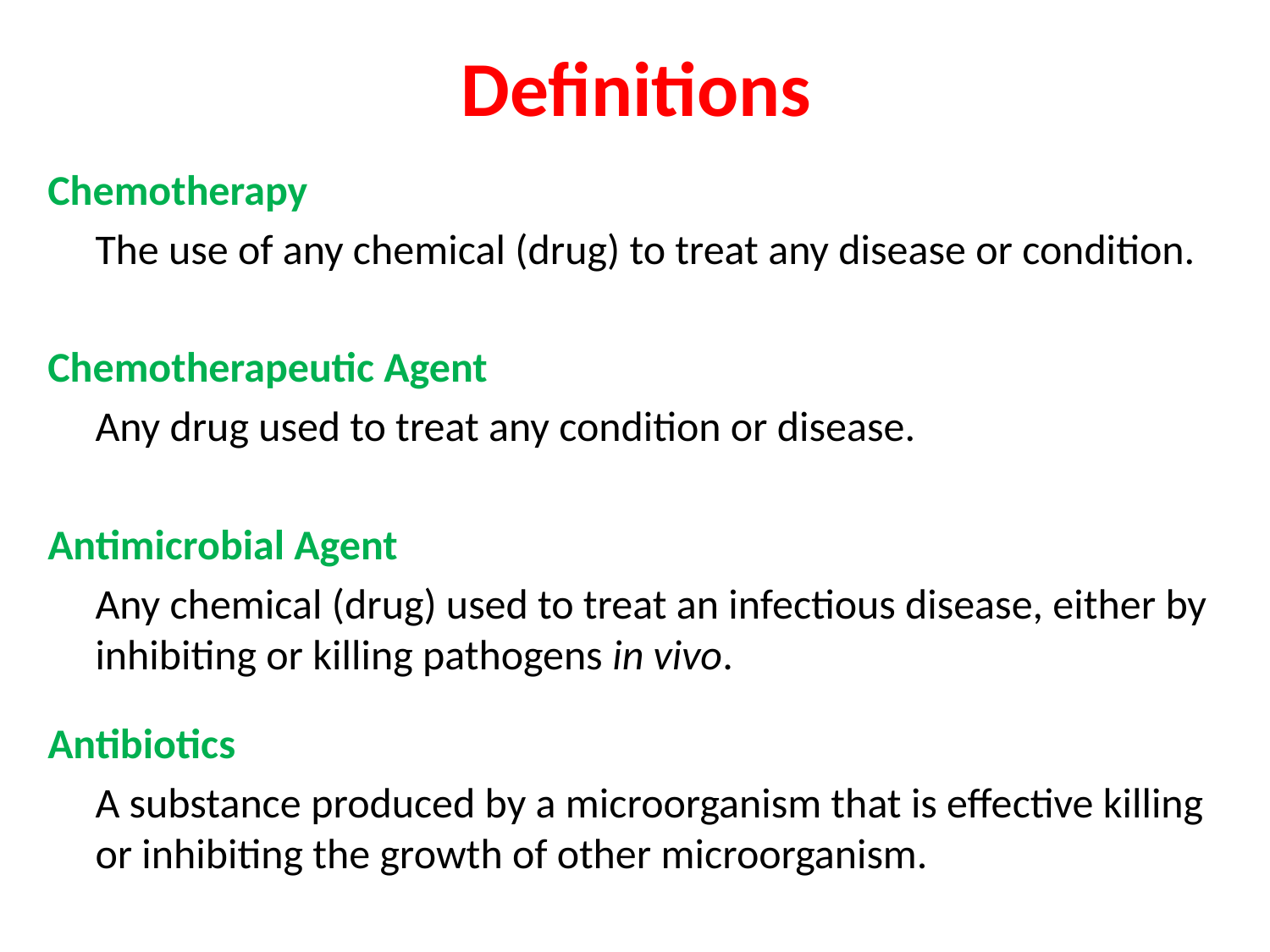

# Definitions
Chemotherapy
     The use of any chemical (drug) to treat any disease or condition.

Chemotherapeutic Agent
     Any drug used to treat any condition or disease.

Antimicrobial Agent
     Any chemical (drug) used to treat an infectious disease, either by inhibiting or killing pathogens in vivo.

Antibiotics
     A substance produced by a microorganism that is effective killing or inhibiting the growth of other microorganism.